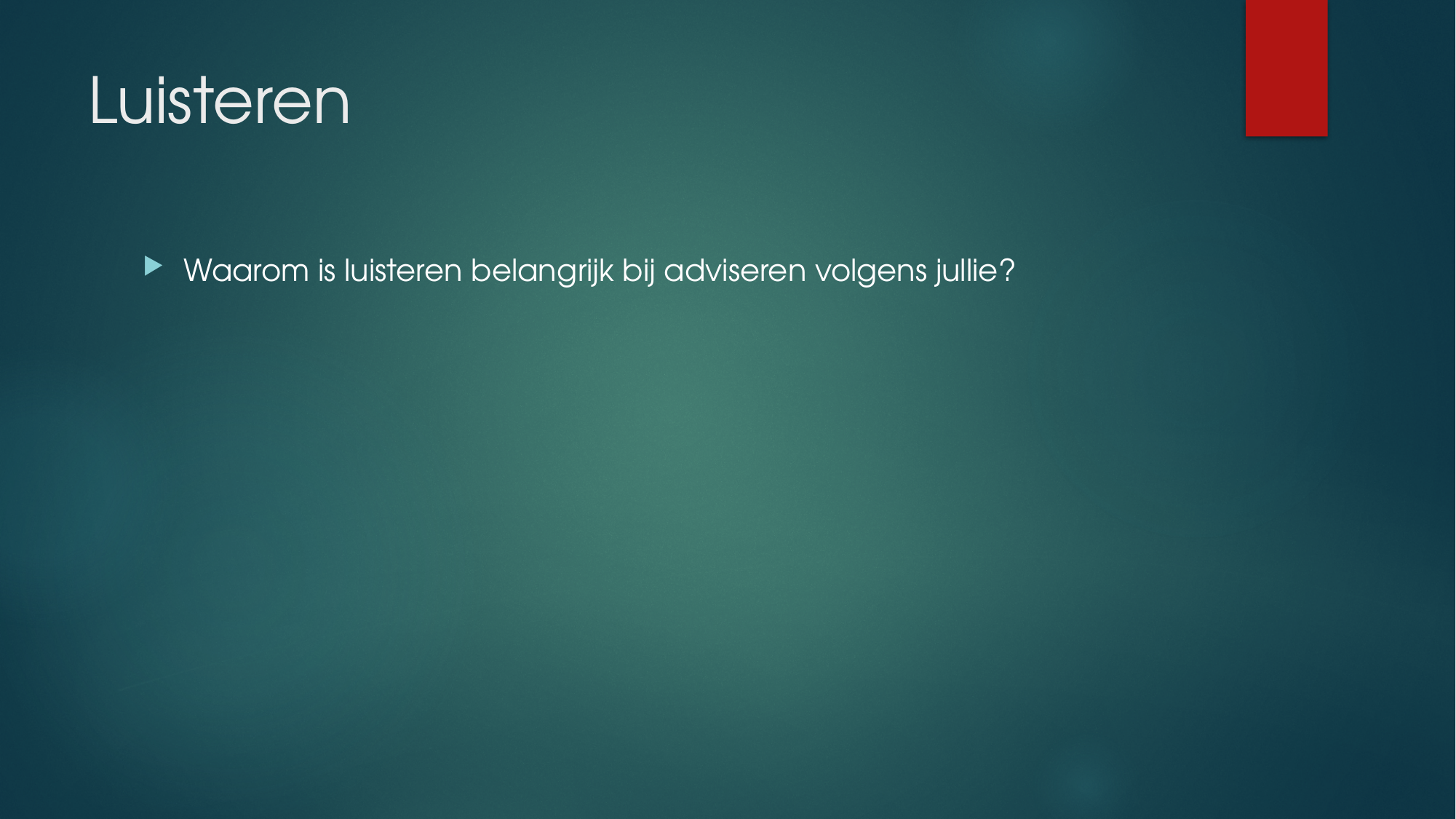

# Luisteren
Waarom is luisteren belangrijk bij adviseren volgens jullie?